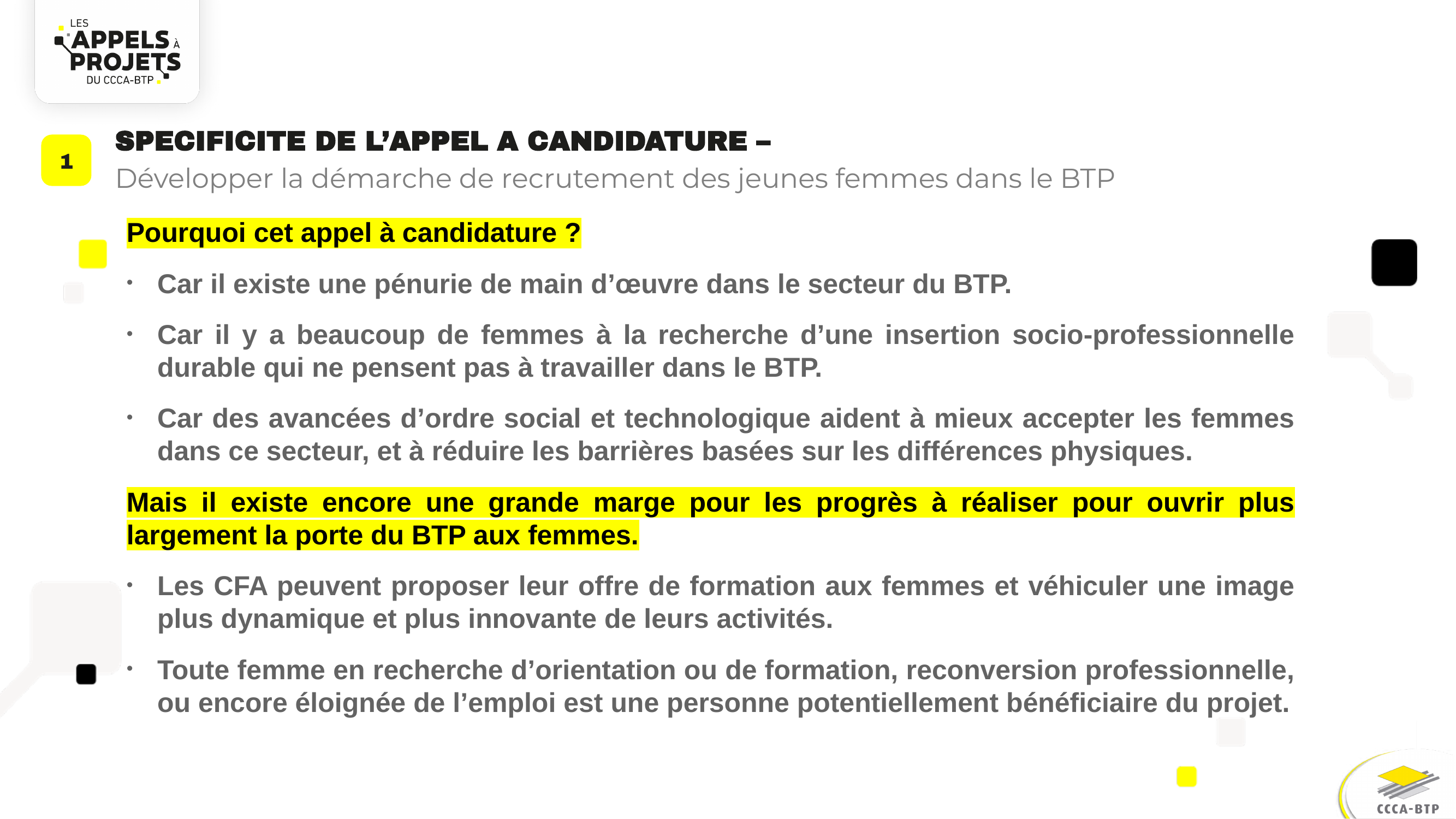

SPECIFICITE DE L’APPEL A CANDIDATURE –
Développer la démarche de recrutement des jeunes femmes dans le BTP
1
Pourquoi cet appel à candidature ?
Car il existe une pénurie de main d’œuvre dans le secteur du BTP.
Car il y a beaucoup de femmes à la recherche d’une insertion socio-professionnelle durable qui ne pensent pas à travailler dans le BTP.
Car des avancées d’ordre social et technologique aident à mieux accepter les femmes dans ce secteur, et à réduire les barrières basées sur les différences physiques.
Mais il existe encore une grande marge pour les progrès à réaliser pour ouvrir plus largement la porte du BTP aux femmes.
Les CFA peuvent proposer leur offre de formation aux femmes et véhiculer une image plus dynamique et plus innovante de leurs activités.
Toute femme en recherche d’orientation ou de formation, reconversion professionnelle, ou encore éloignée de l’emploi est une personne potentiellement bénéficiaire du projet.